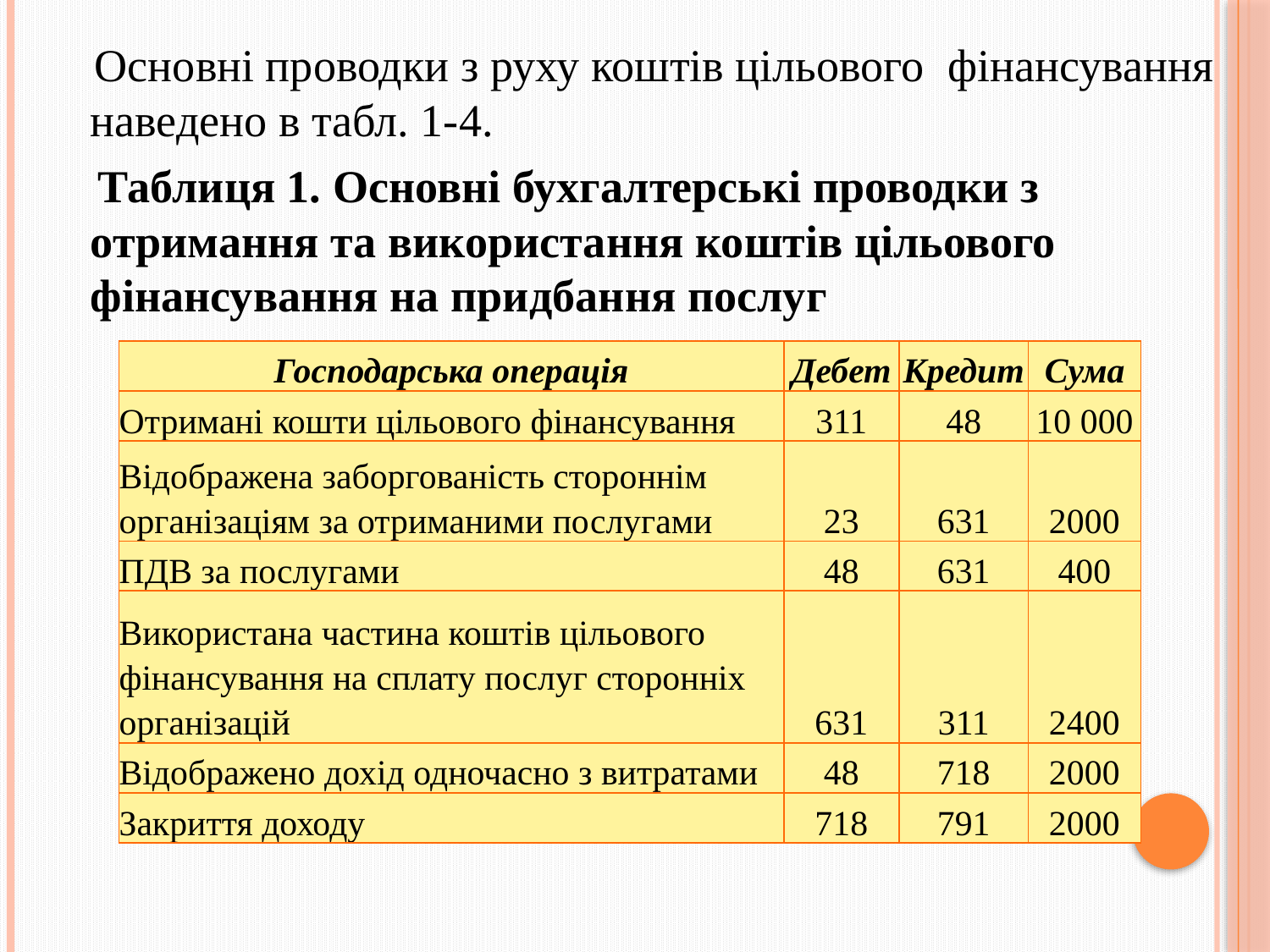

Основні проводки з руху коштів цільового  фінансування наведено в табл. 1-4.
    Таблиця 1. Основні бухгалтерські проводки з отримання та використання коштів цільового фінансування на придбання послуг

| Господарська операція | Дебет | Кредит | Сума |
| --- | --- | --- | --- |
| Отримані кошти цільового фінансування | 311 | 48 | 10 000 |
| Відображена заборгованість стороннім організаціям за отриманими послугами | 23 | 631 | 2000 |
| ПДВ за послугами | 48 | 631 | 400 |
| Використана частина коштів цільового фінансування на сплату послуг сторонніх організацій | 631 | 311 | 2400 |
| Відображено дохід одночасно з витратами | 48 | 718 | 2000 |
| Закриття доходу | 718 | 791 | 2000 |